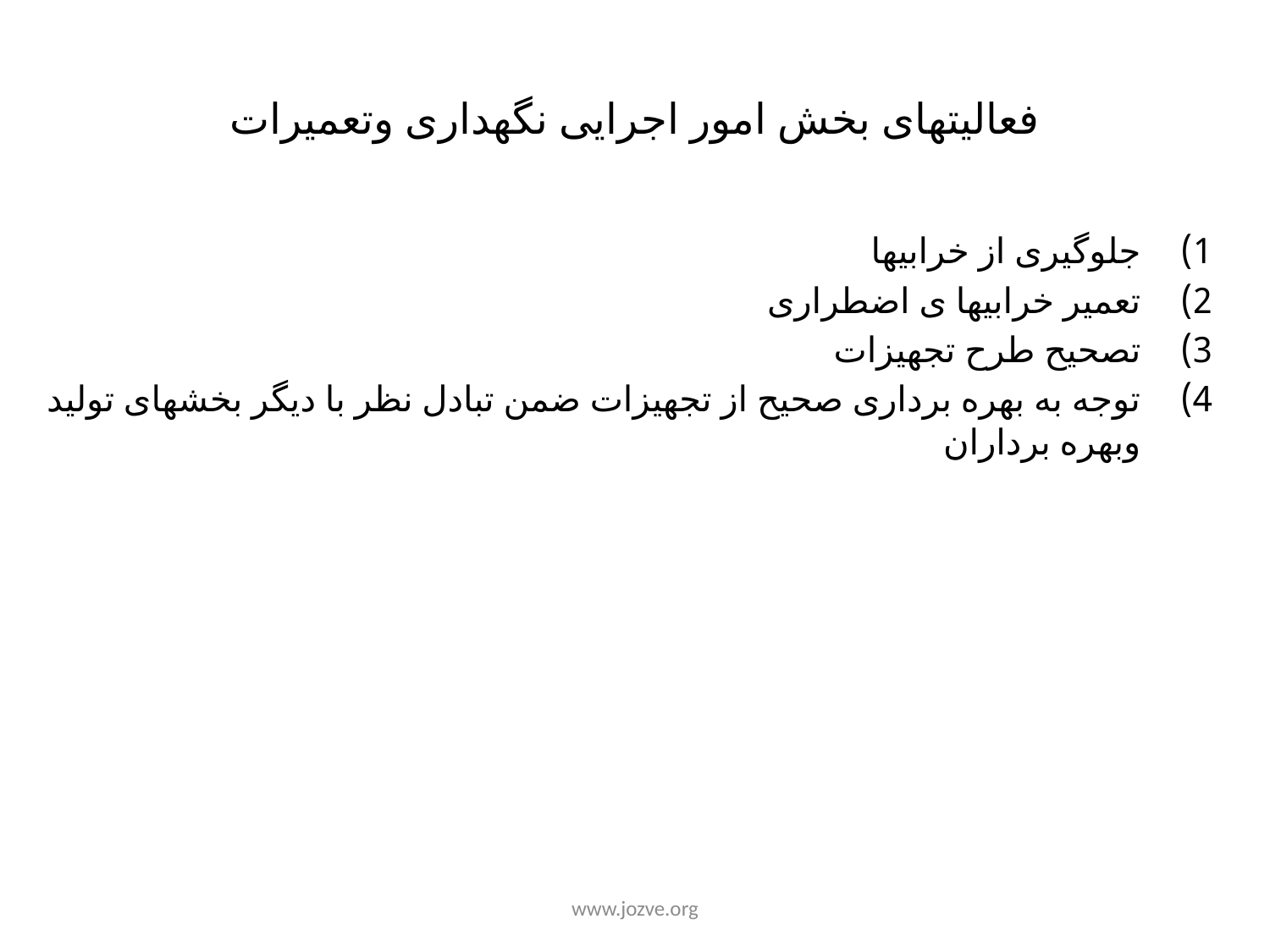

# فعالیتهای بخش امور اجرایی نگهداری وتعمیرات
جلوگیری از خرابیها
تعمیر خرابیها ی اضطراری
تصحیح طرح تجهیزات
توجه به بهره برداری صحیح از تجهیزات ضمن تبادل نظر با دیگر بخشهای تولید وبهره برداران
www.jozve.org